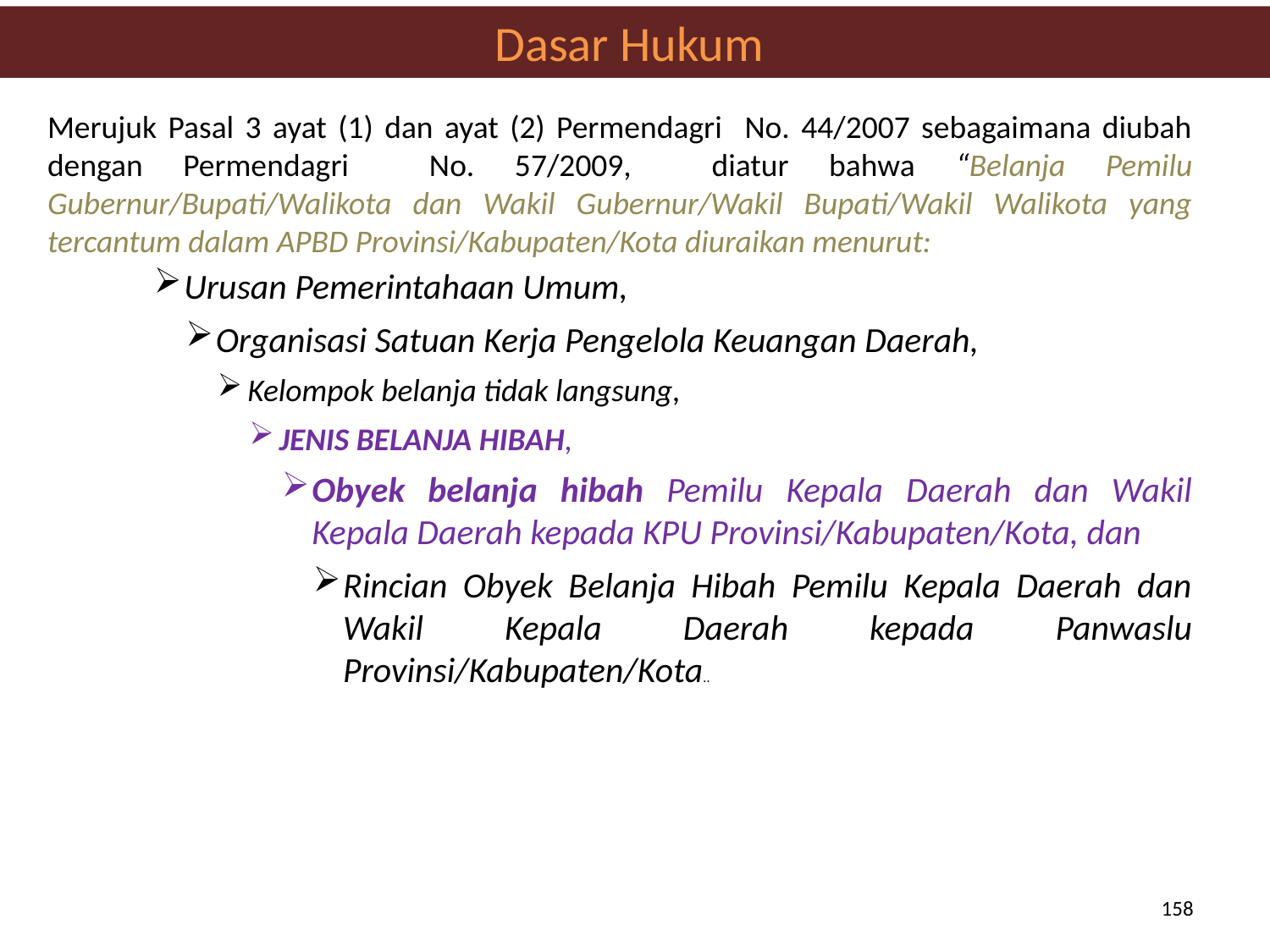

Dasar Hukum
Merujuk Pasal 3 ayat (1) dan ayat (2) Permendagri  No. 44/2007 sebagaimana diubah dengan Permendagri  No. 57/2009,  diatur bahwa “Belanja Pemilu Gubernur/Bupati/Walikota dan Wakil Gubernur/Wakil Bupati/Wakil Walikota yang tercantum dalam APBD Provinsi/Kabupaten/Kota diuraikan menurut:
Urusan Pemerintahaan Umum,
Organisasi Satuan Kerja Pengelola Keuangan Daerah,
Kelompok belanja tidak langsung,
JENIS BELANJA HIBAH,
Obyek belanja hibah Pemilu Kepala Daerah dan Wakil Kepala Daerah kepada KPU Provinsi/Kabupaten/Kota, dan
Rincian Obyek Belanja Hibah Pemilu Kepala Daerah dan Wakil Kepala Daerah kepada Panwaslu Provinsi/Kabupaten/Kota..
158